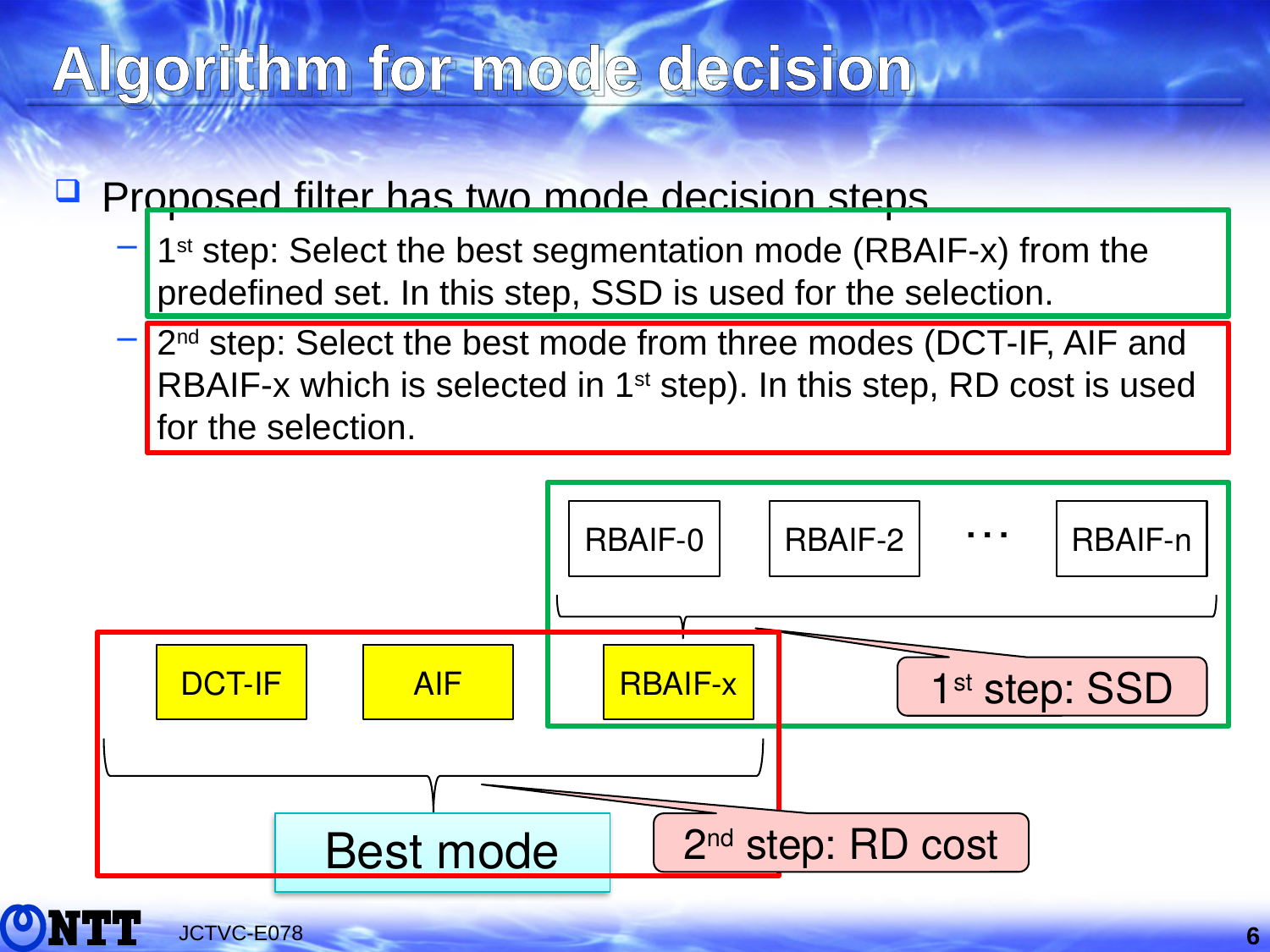

# Algorithm for mode decision
Proposed filter has two mode decision steps
1st step: Select the best segmentation mode (RBAIF-x) from the predefined set. In this step, SSD is used for the selection.
2nd step: Select the best mode from three modes (DCT-IF, AIF and RBAIF-x which is selected in 1st step). In this step, RD cost is used for the selection.

…
RBAIF-0
RBAIF-2
RBAIF-n

DCT-IF
AIF
RBAIF-x
1st step: SSD
Best mode
2nd step: RD cost